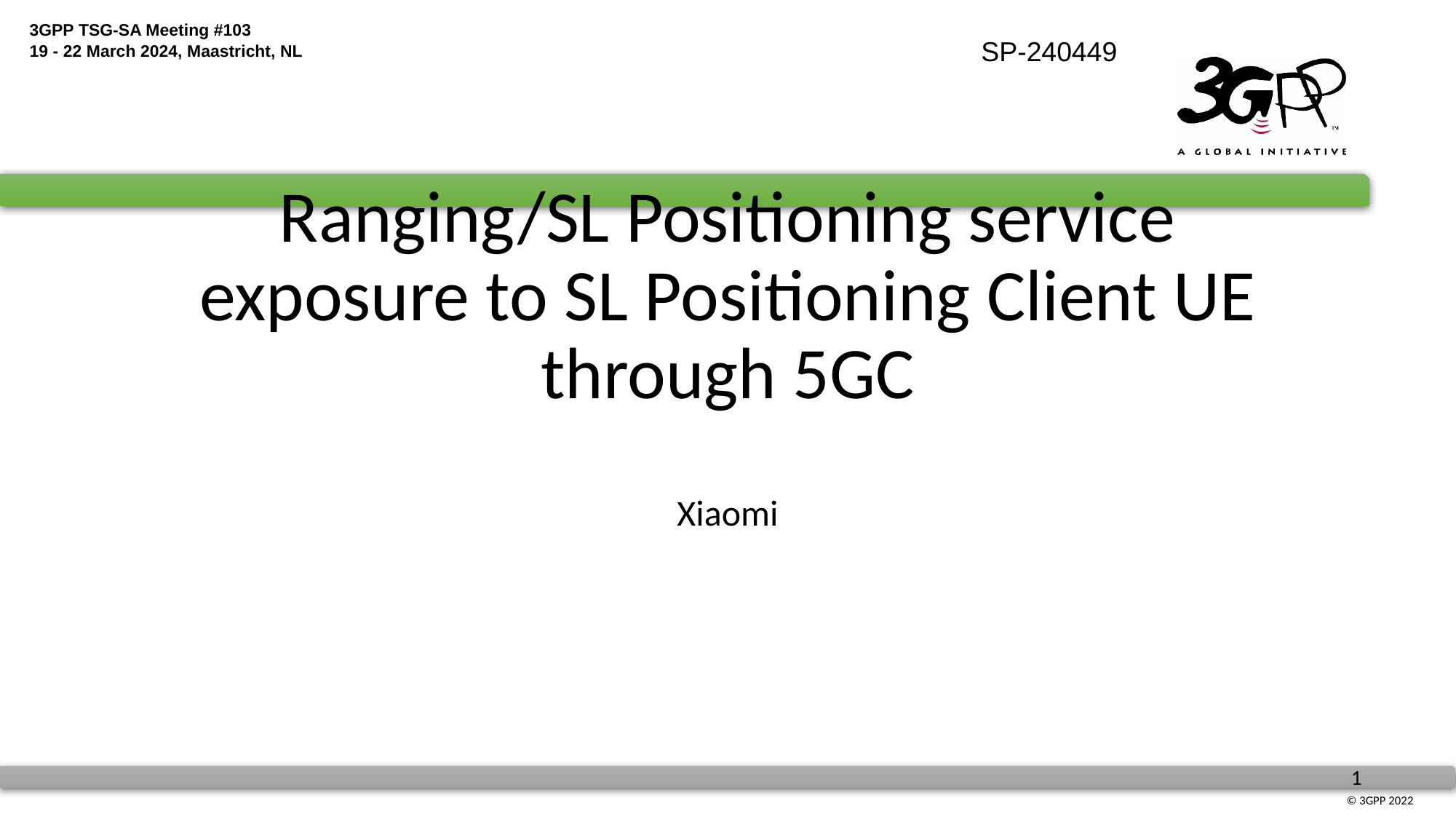

SP-240449
# Ranging/SL Positioning service exposure to SL Positioning Client UE through 5GC

Xiaomi